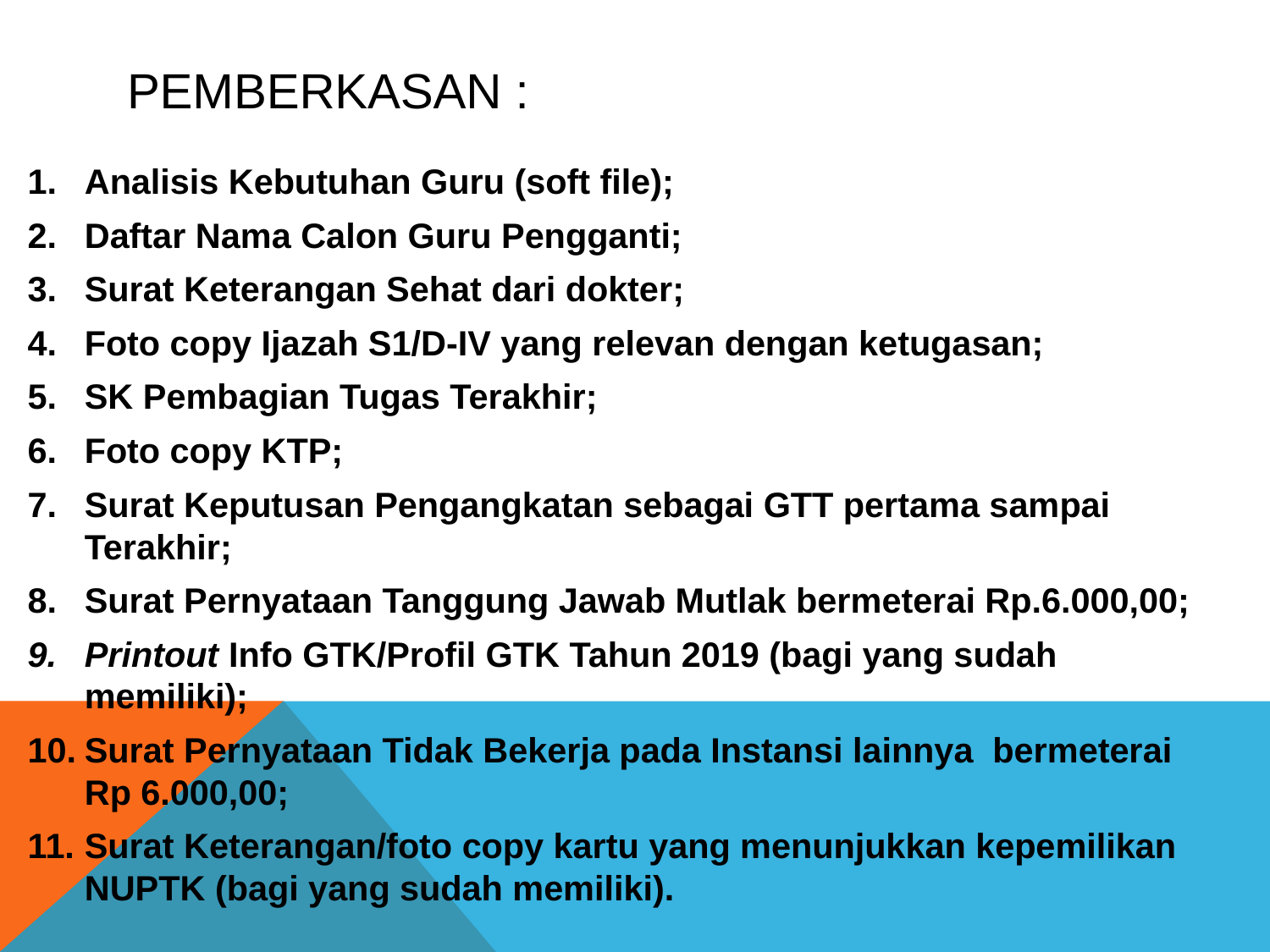

# PEMBERKASAN :
Analisis Kebutuhan Guru (soft file);
Daftar Nama Calon Guru Pengganti;
Surat Keterangan Sehat dari dokter;
Foto copy Ijazah S1/D-IV yang relevan dengan ketugasan;
SK Pembagian Tugas Terakhir;
Foto copy KTP;
Surat Keputusan Pengangkatan sebagai GTT pertama sampai Terakhir;
Surat Pernyataan Tanggung Jawab Mutlak bermeterai Rp.6.000,00;
Printout Info GTK/Profil GTK Tahun 2019 (bagi yang sudah memiliki);
Surat Pernyataan Tidak Bekerja pada Instansi lainnya  bermeterai Rp 6.000,00;
Surat Keterangan/foto copy kartu yang menunjukkan kepemilikan NUPTK (bagi yang sudah memiliki).